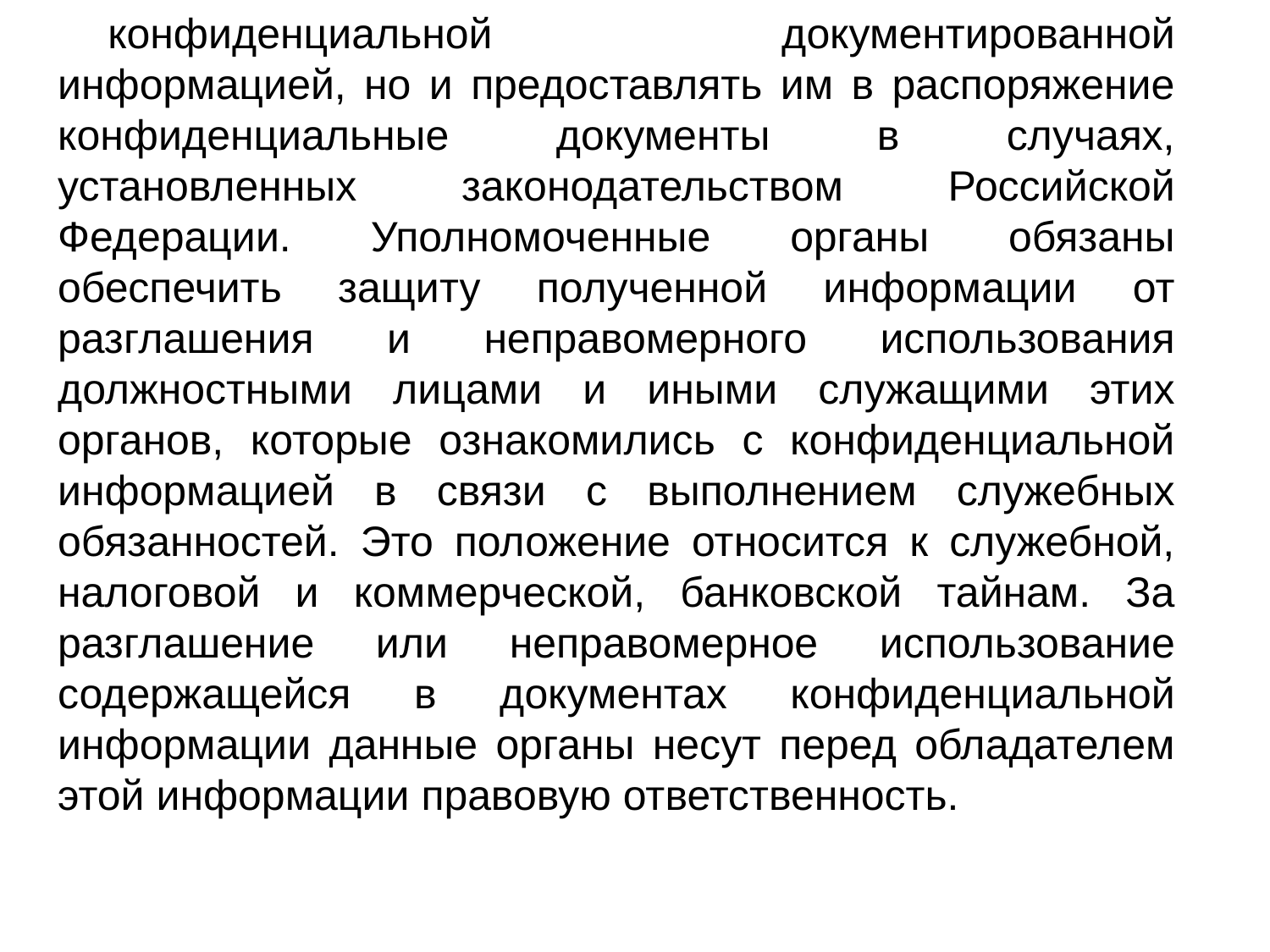

конфиденциальной документированной информацией, но и предоставлять им в распоряжение конфиденциальные документы в случаях, установленных законодательством Российской Федерации. Уполномоченные органы обязаны обеспечить защиту полученной информации от разглашения и неправомерного использования должностными лицами и иными служащими этих органов, которые ознакомились с конфиденциальной информацией в связи с выполнением служебных обязанностей. Это положение относится к служебной, налоговой и коммерческой, банковской тайнам. За разглашение или неправомерное использование содержащейся в документах конфиденциальной информации данные органы несут перед обладателем этой информации правовую ответственность.